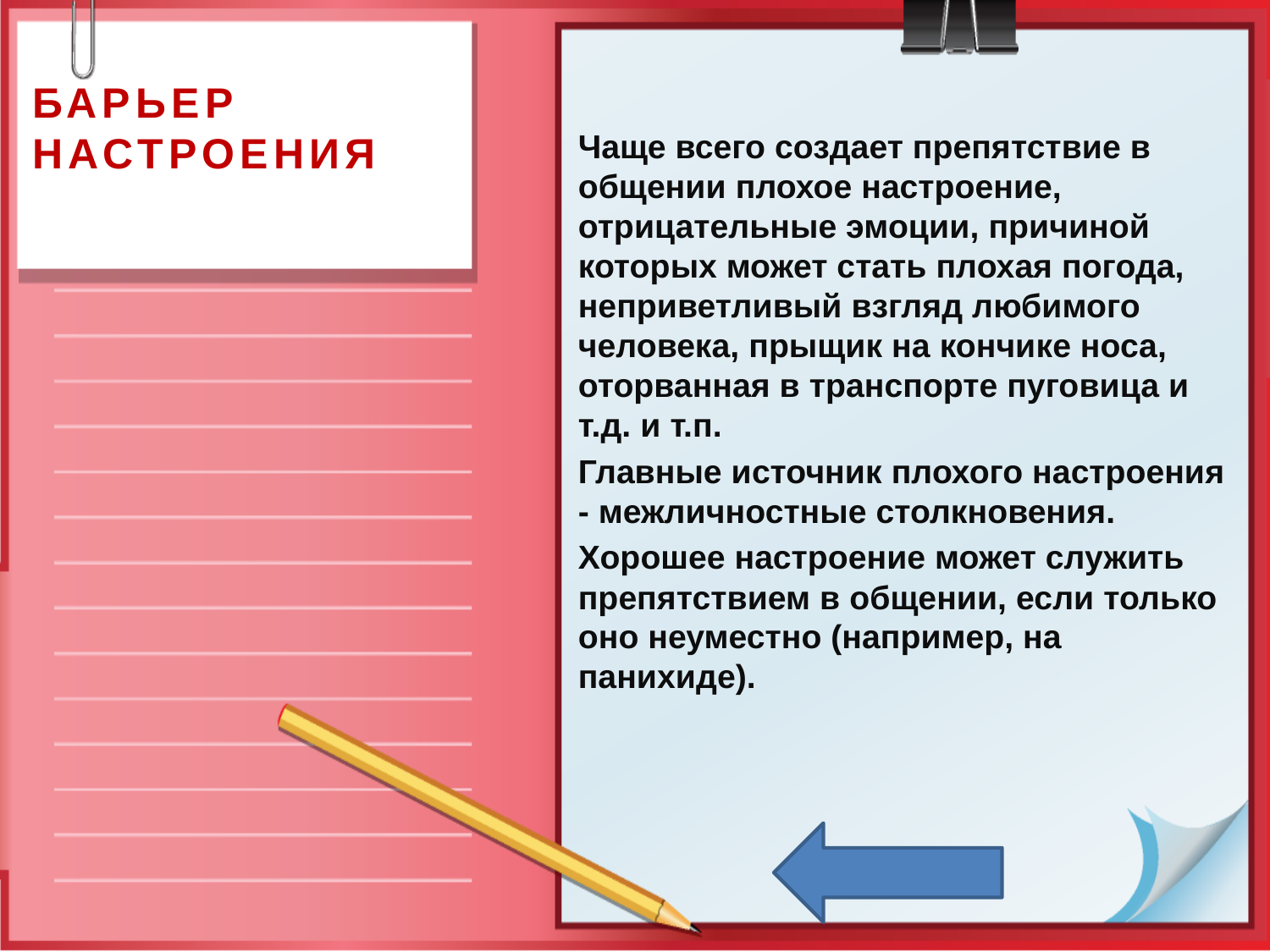

# барьер настроения
Чаще всего создает препятствие в общении плохое настроение, отрицательные эмоции, причиной которых может стать плохая погода, неприветливый взгляд любимого человека, прыщик на кончике носа, оторванная в транспорте пуговица и т.д. и т.п.
Главные источник плохого настроения - межличностные столкновения.
Хорошее настроение может служить препятствием в общении, если только оно неуместно (например, на панихиде).